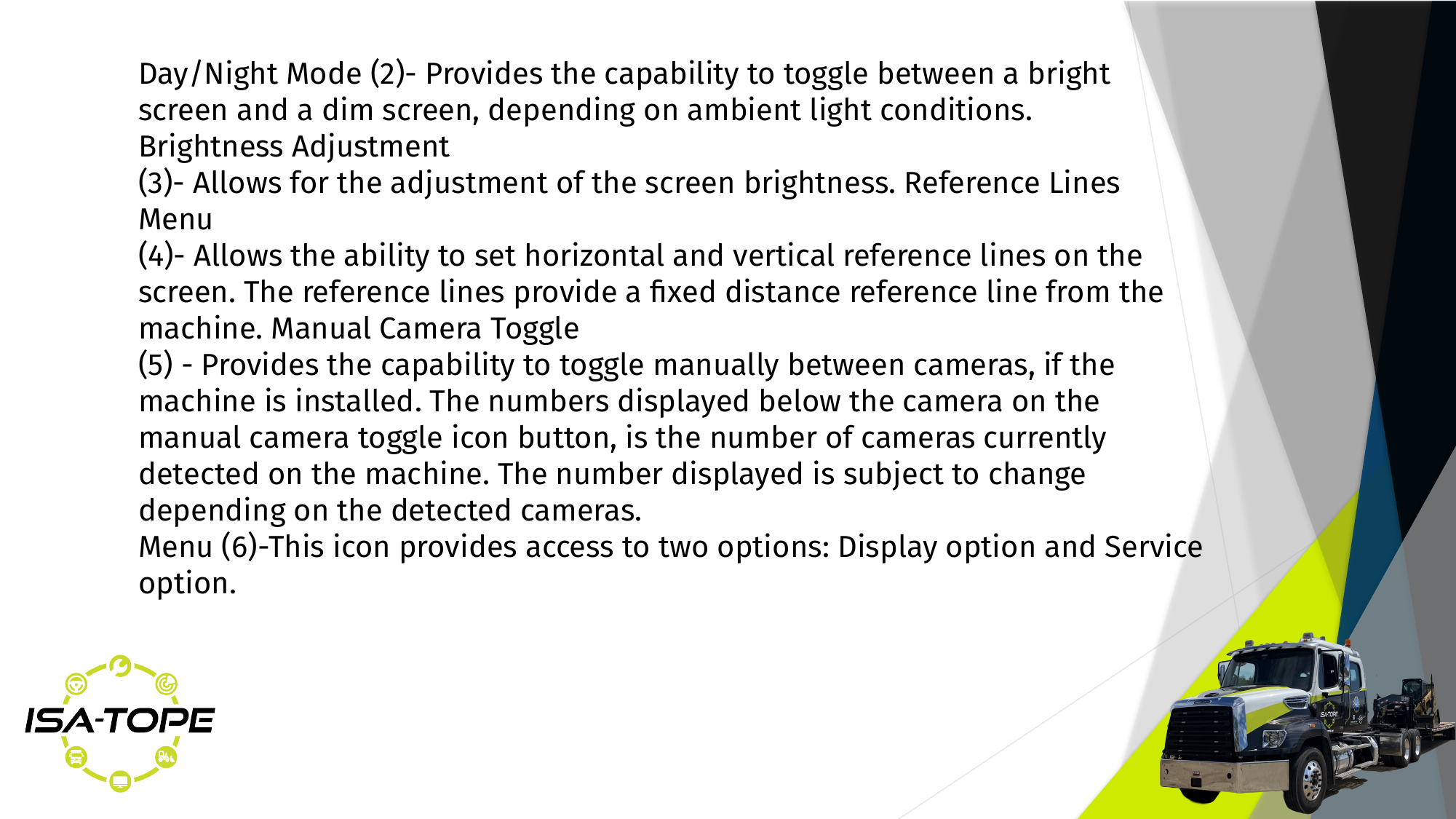

Day/Night Mode (2)- Provides the capability to toggle between a bright screen and a dim screen, depending on ambient light conditions.
Brightness Adjustment
(3)- Allows for the adjustment of the screen brightness. Reference Lines Menu
(4)- Allows the ability to set horizontal and vertical reference lines on the screen. The reference lines provide a fixed distance reference line from the machine. Manual Camera Toggle
(5) - Provides the capability to toggle manually between cameras, if the machine is installed. The numbers displayed below the camera on the manual camera toggle icon button, is the number of cameras currently detected on the machine. The number displayed is subject to change depending on the detected cameras.
Menu (6)-This icon provides access to two options: Display option and Service option.